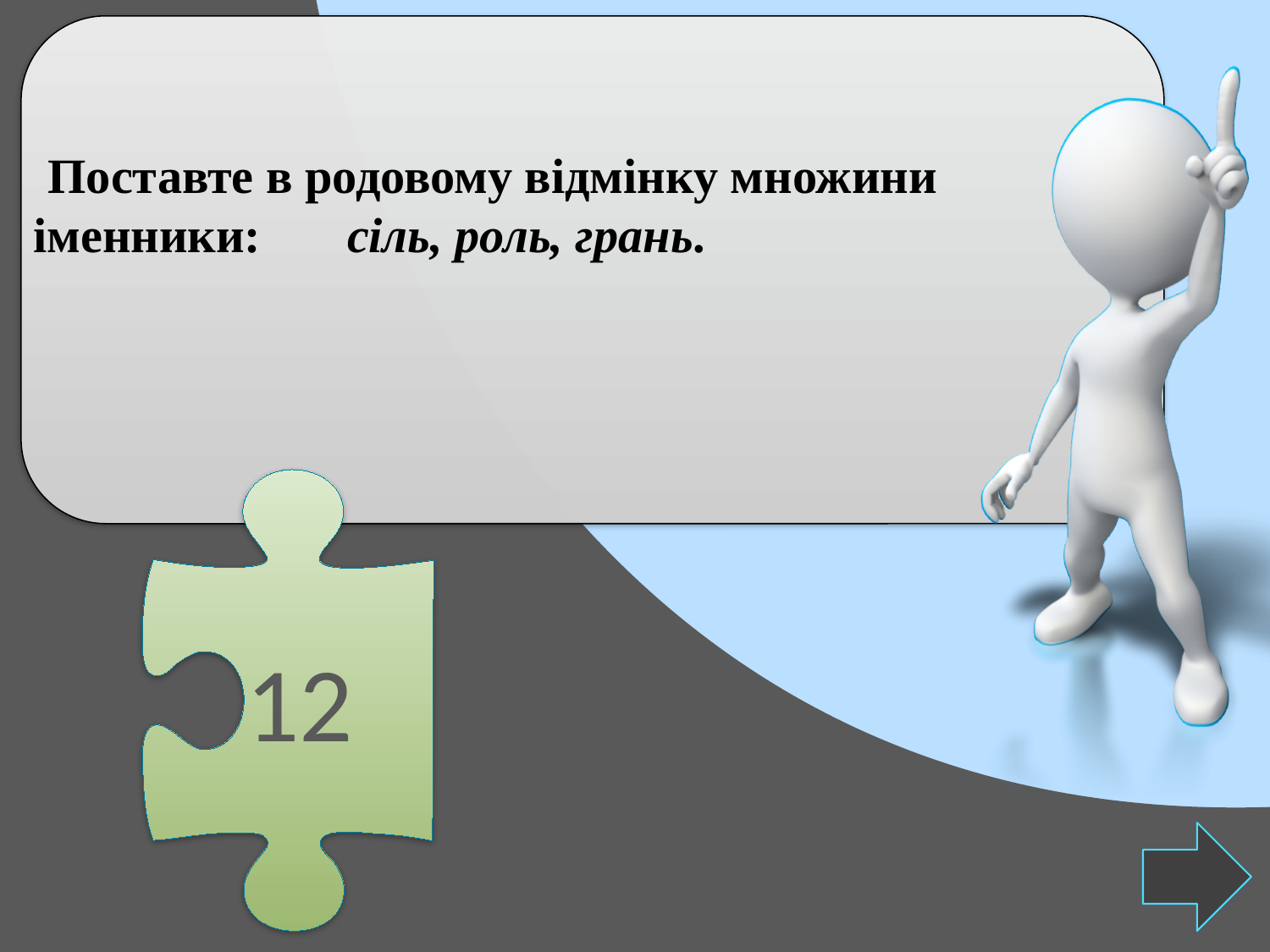

Поставте в родовому відмінку множини іменники:       сіль, роль, грань.
12